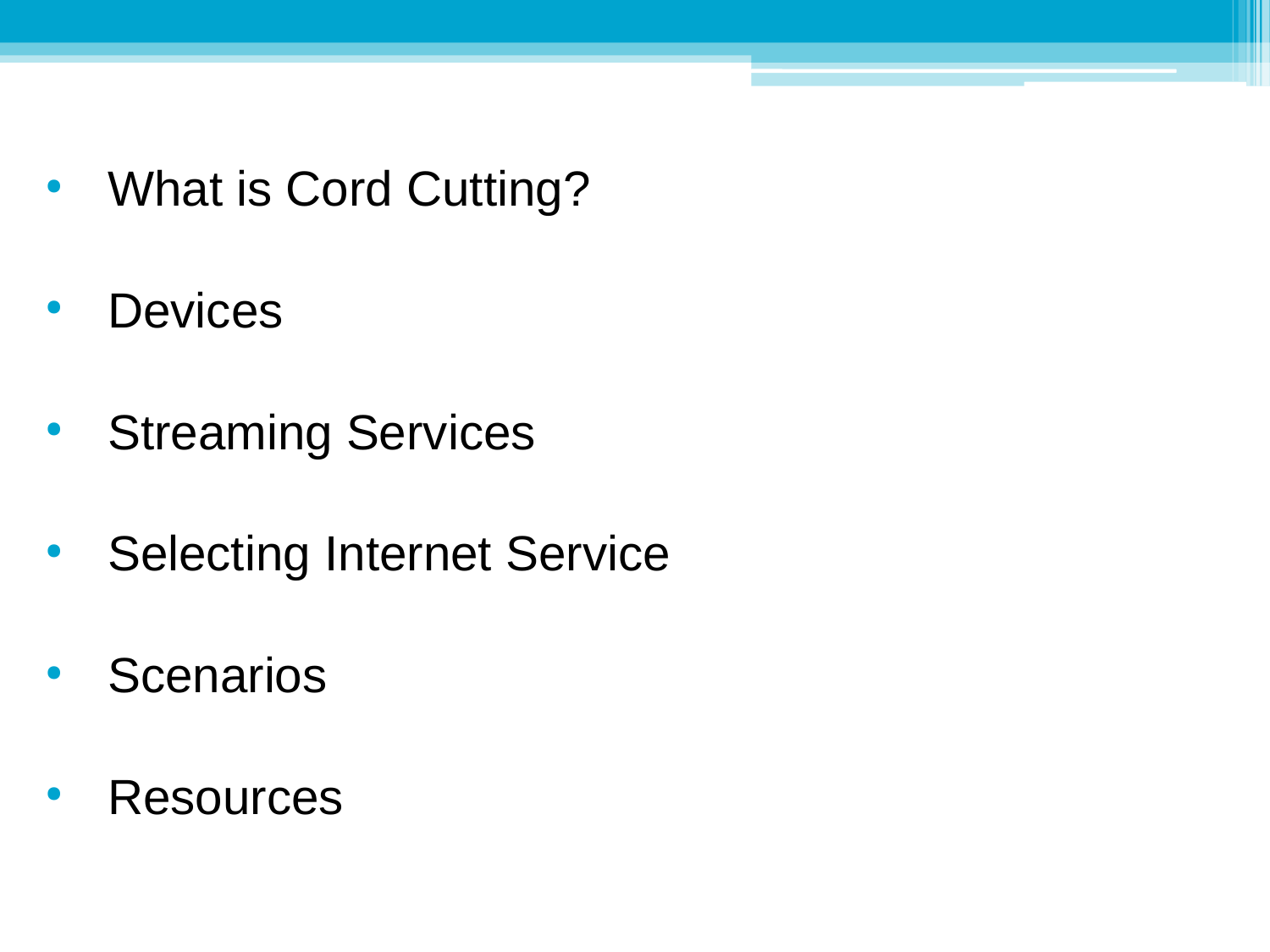

What is Cord Cutting?

Devices

Streaming Services

Selecting Internet Service

Scenarios

Resources